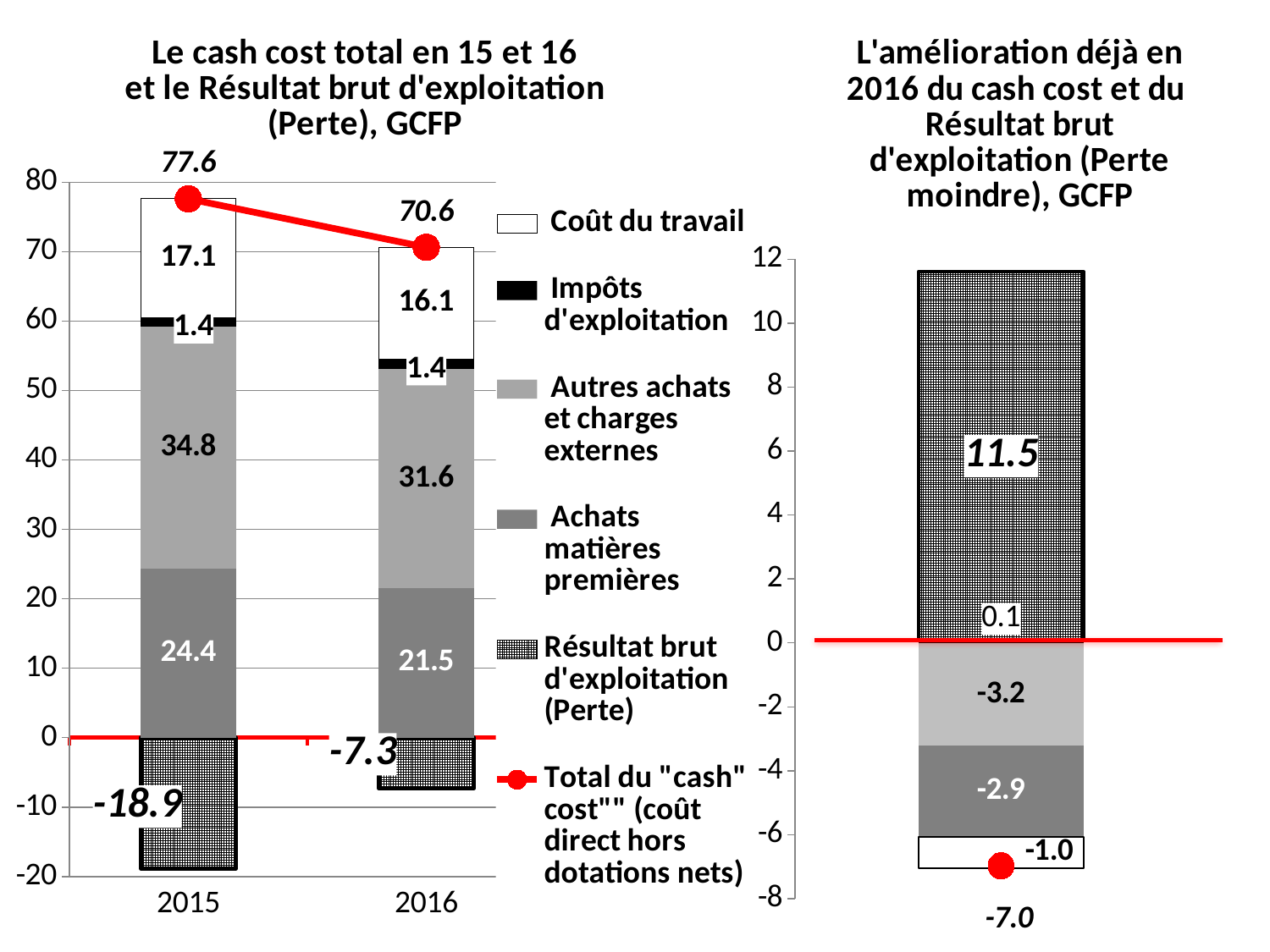

### Chart: Le cash cost total en 15 et 16
et le Résultat brut d'exploitation (Perte), GCFP

| Category | Résultat brut d'exploitation (Perte) |  Achats matières premières |  Autres achats  et charges externes |  Impôts d'exploitation |  Coût du travail | Total du "cash" cost"" (coût direct hors dotations nets) |
|---|---|---|---|---|---|---|
| 2015.0 | -18.86000000000001 | 24.36 | 34.79 | 1.35 | 17.1 | 77.6 |
| 2016.0 | -7.319000000000004 | 21.509 | 31.57 | 1.42 | 16.13 | 70.62899999999999 |

### Chart: L'amélioration déjà en 2016 du cash cost et du
Résultat brut d'exploitation (Perte moindre), GCFP

| Category |  Autres achats  et charges externes |  Achats matières premières |  Impôts d'exploitation |  Coût du travail | Résultat brut d'exploitation (Perte) | Total du "cash" cost"" (coût direct hors dotations nets) |
|---|---|---|---|---|---|---|
| Variation | -3.219999999999999 | -2.850999999999999 | 0.0699999999999998 | -0.970000000000002 | 11.541 | -6.971 |